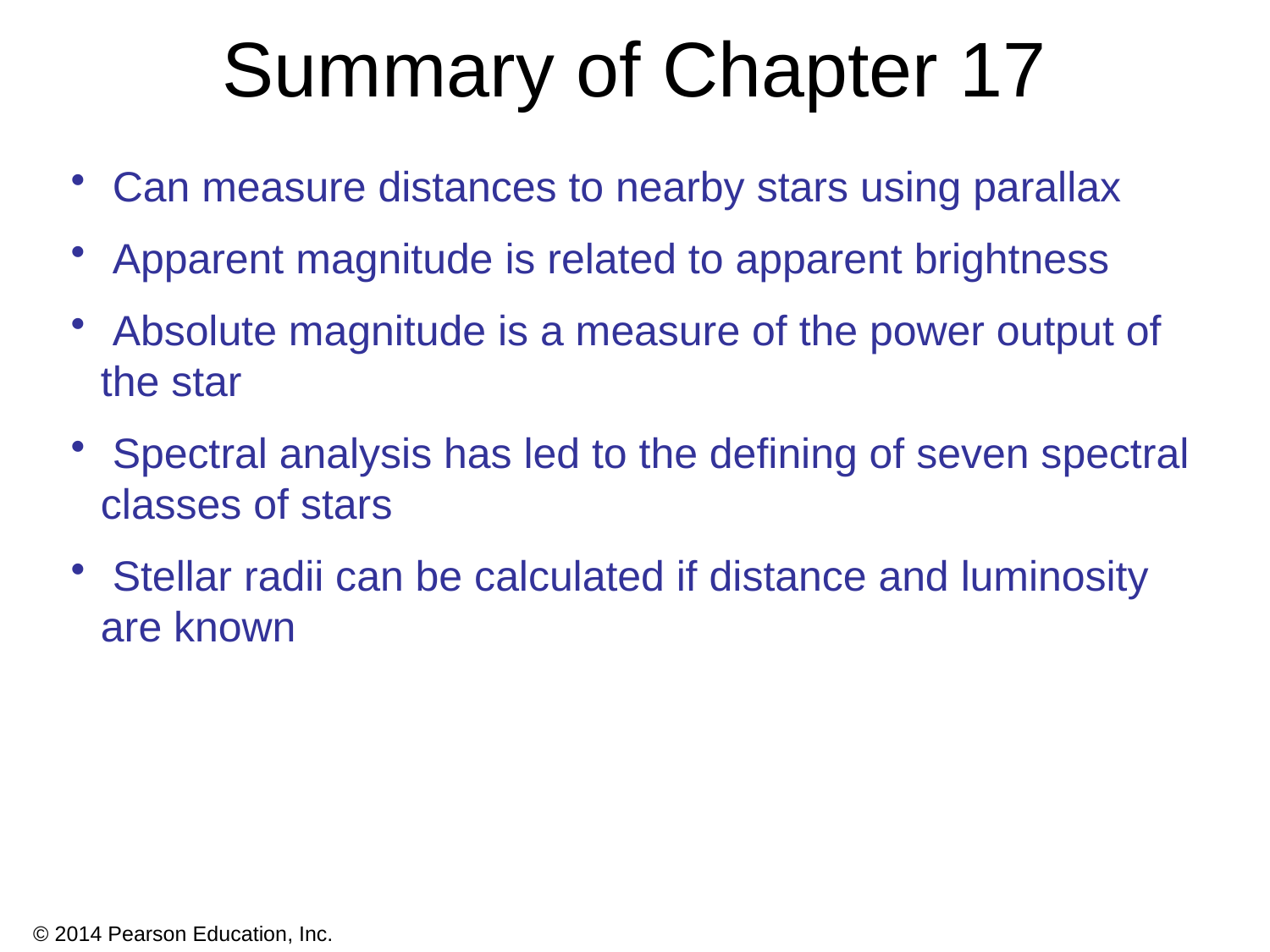

# Summary of Chapter 17
 Can measure distances to nearby stars using parallax
 Apparent magnitude is related to apparent brightness
 Absolute magnitude is a measure of the power output of the star
 Spectral analysis has led to the defining of seven spectral classes of stars
 Stellar radii can be calculated if distance and luminosity are known